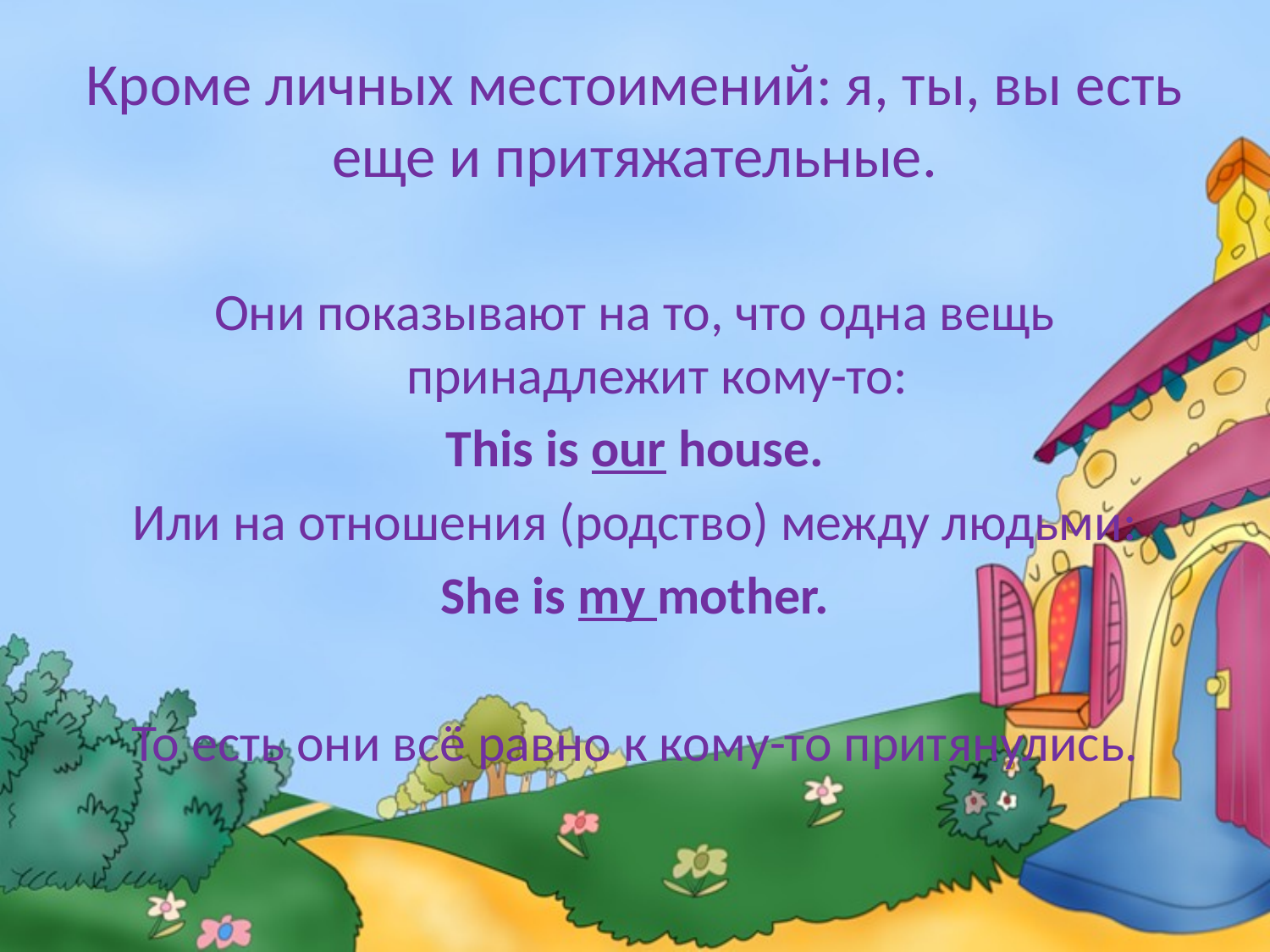

# Кроме личных местоимений: я, ты, вы есть еще и притяжательные.

Они показывают на то, что одна вещь принадлежит кому-то:
This is our house.
Или на отношения (родство) между людьми:
She is my mother.

То есть они всё равно к кому-то притянулись.